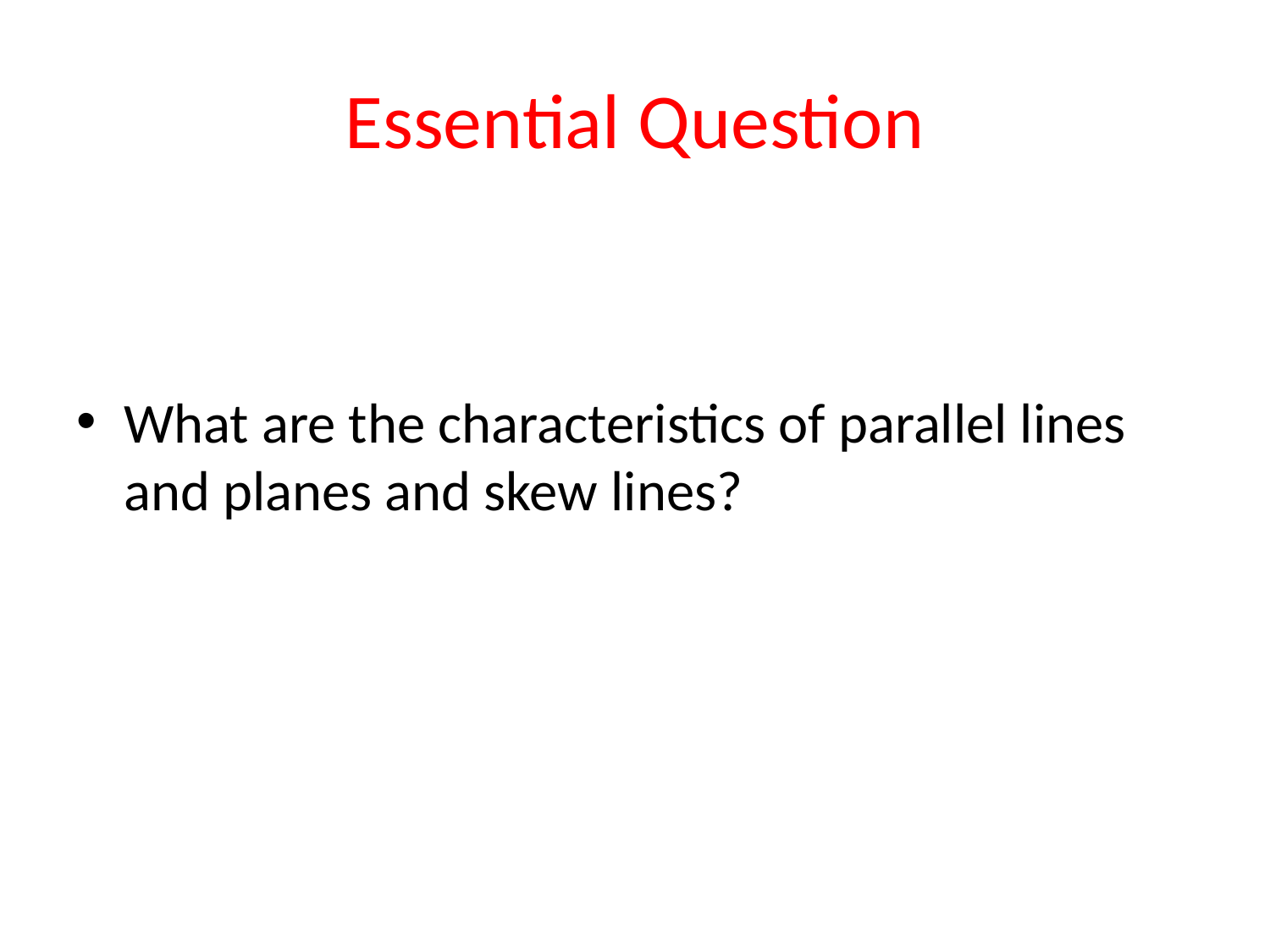

# Essential Question

What are the characteristics of parallel lines and planes and skew lines?